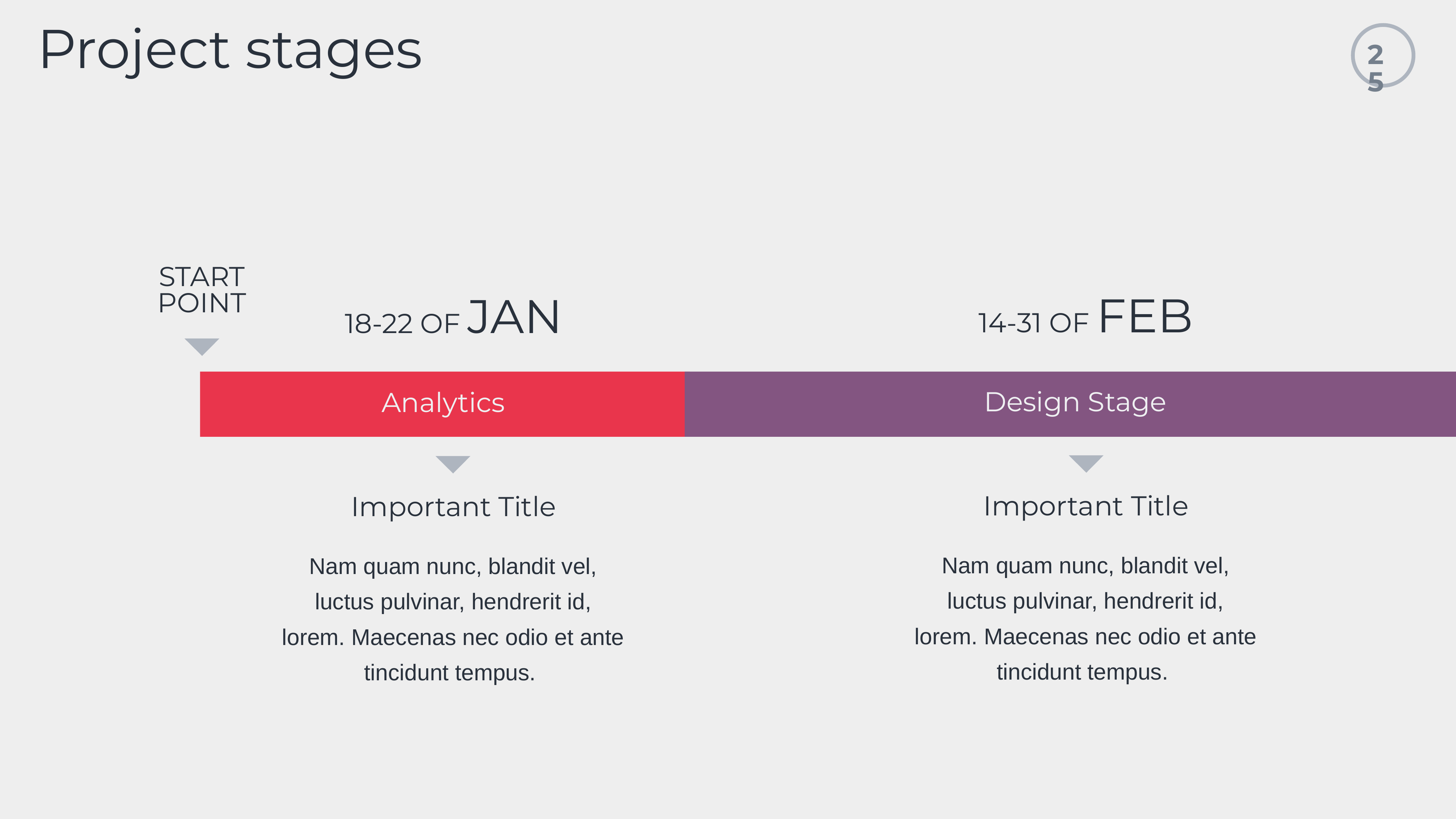

Project stages
25
START
POINT
14-31 of Feb
18-22 of jan

Design Stage
Analytics

Important Title
Important Title
Nam quam nunc, blandit vel, luctus pulvinar, hendrerit id, lorem. Maecenas nec odio et ante tincidunt tempus.
Nam quam nunc, blandit vel, luctus pulvinar, hendrerit id, lorem. Maecenas nec odio et ante tincidunt tempus.